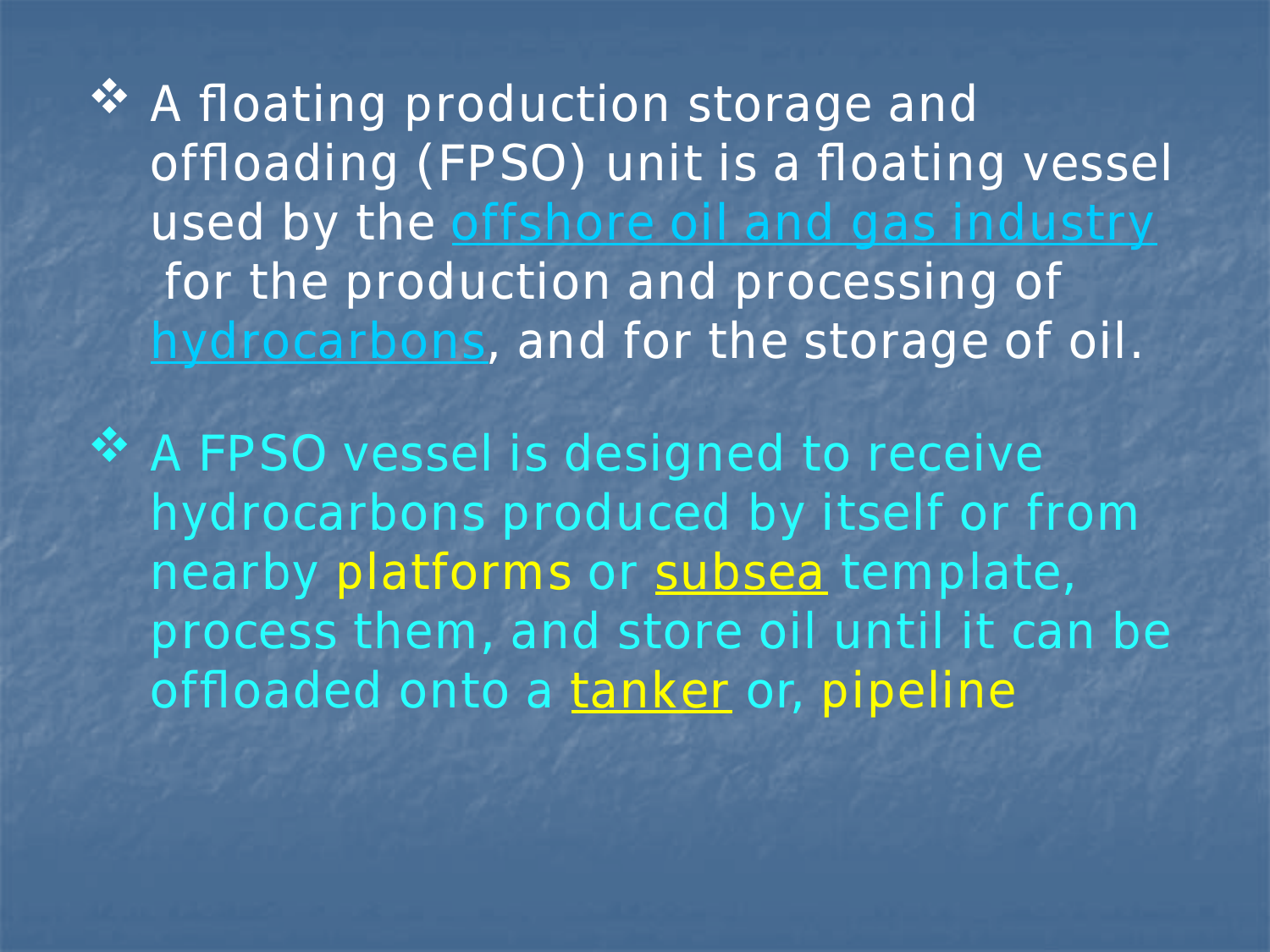

A floating production storage and offloading (FPSO) unit is a floating vessel used by the offshore oil and gas industry for the production and processing of hydrocarbons, and for the storage of oil.
A FPSO vessel is designed to receive hydrocarbons produced by itself or from nearby platforms or subsea template, process them, and store oil until it can be offloaded onto a tanker or, pipeline